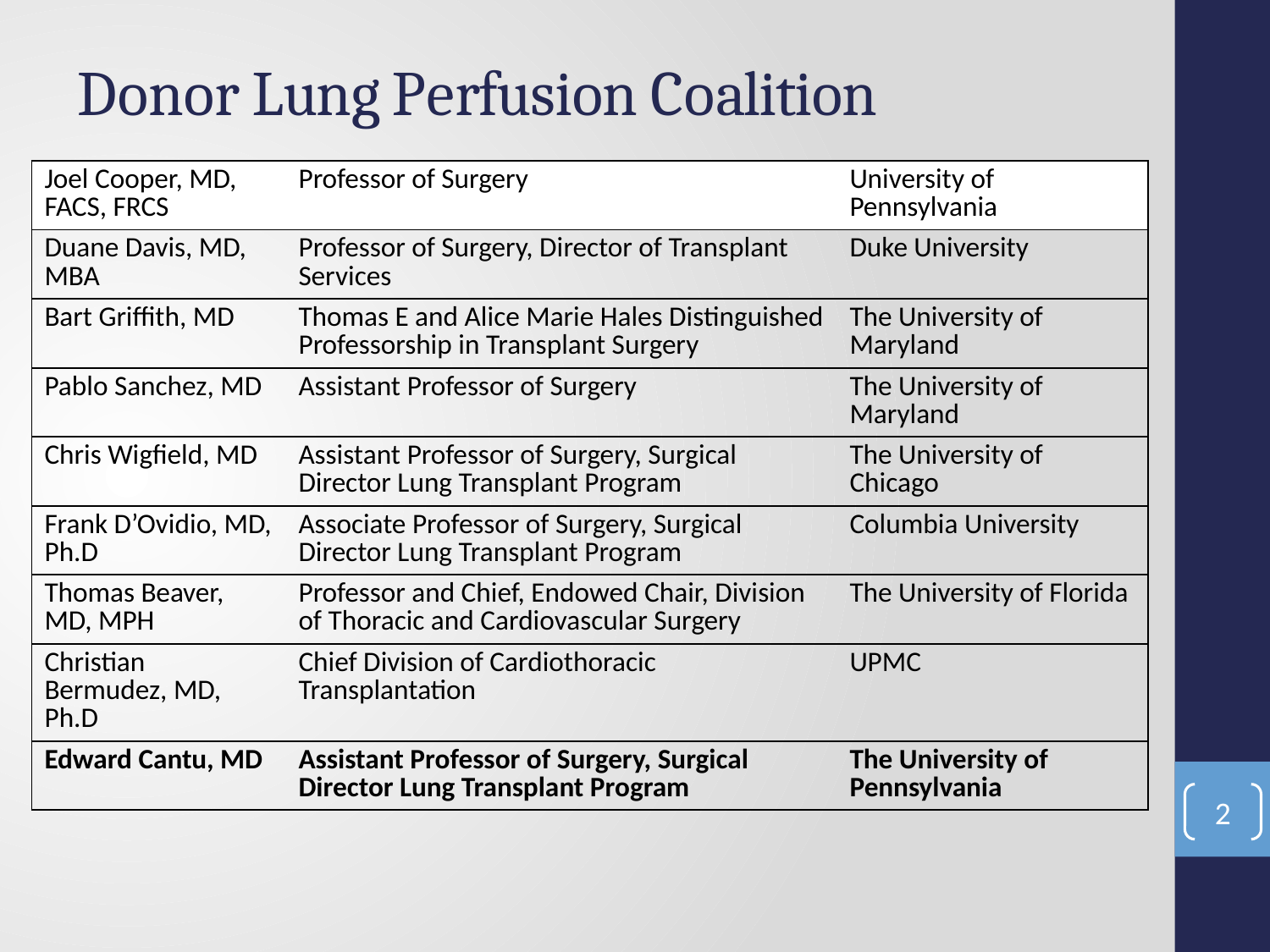

# Donor Lung Perfusion Coalition
| Joel Cooper, MD, FACS, FRCS | Professor of Surgery | University of Pennsylvania |
| --- | --- | --- |
| Duane Davis, MD, MBA | Professor of Surgery, Director of Transplant Services | Duke University |
| Bart Griffith, MD | Thomas E and Alice Marie Hales Distinguished Professorship in Transplant Surgery | The University of Maryland |
| Pablo Sanchez, MD | Assistant Professor of Surgery | The University of Maryland |
| Chris Wigfield, MD | Assistant Professor of Surgery, Surgical Director Lung Transplant Program | The University of Chicago |
| Frank D’Ovidio, MD, Ph.D | Associate Professor of Surgery, Surgical Director Lung Transplant Program | Columbia University |
| Thomas Beaver, MD, MPH | Professor and Chief, Endowed Chair, Division of Thoracic and Cardiovascular Surgery | The University of Florida |
| Christian Bermudez, MD, Ph.D | Chief Division of Cardiothoracic Transplantation | UPMC |
| Edward Cantu, MD | Assistant Professor of Surgery, Surgical Director Lung Transplant Program | The University of Pennsylvania |

2